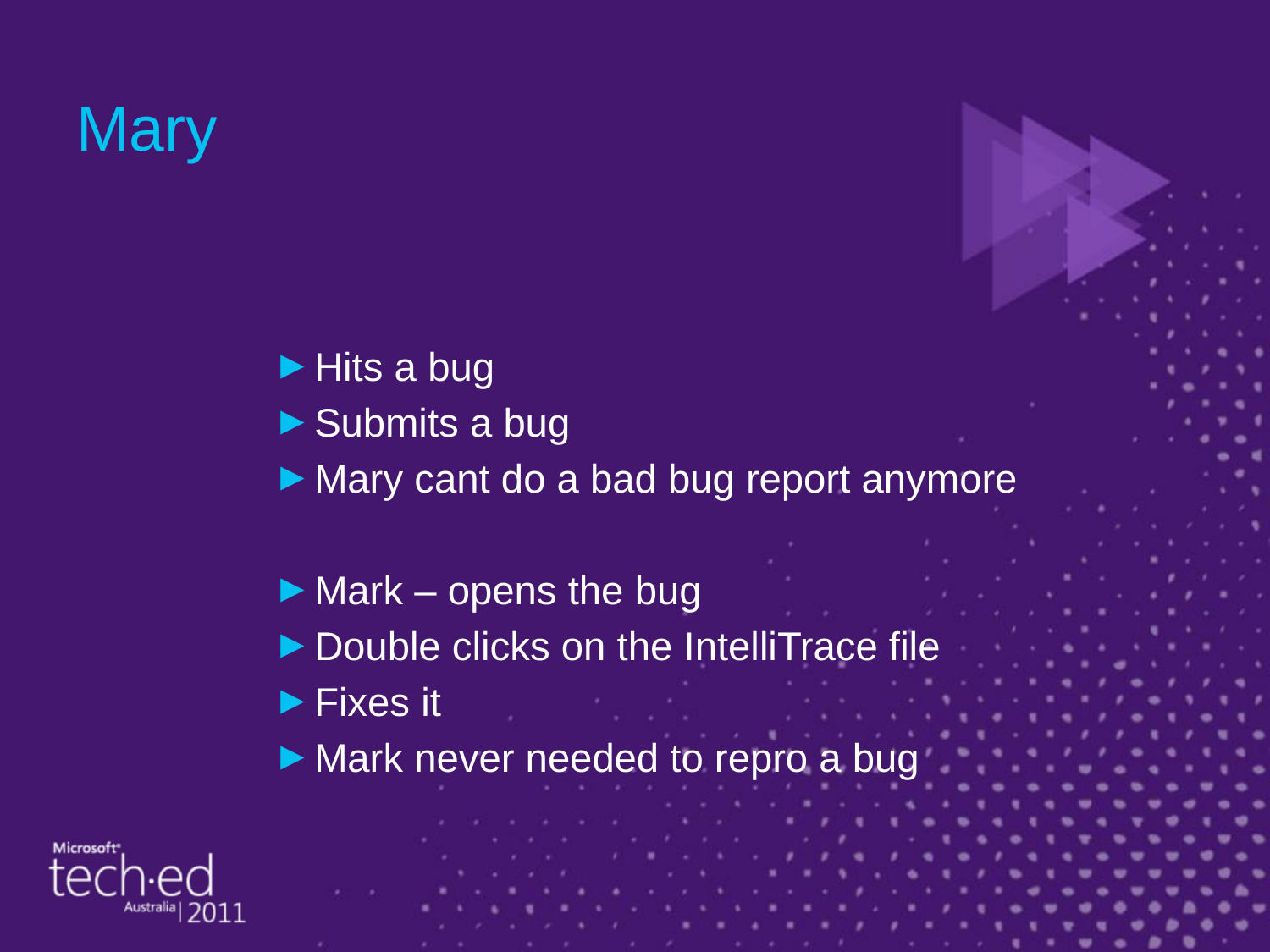

# Mary
Hits a bug
Submits a bug
Mary cant do a bad bug report anymore

Mark – opens the bug
Double clicks on the IntelliTrace file
Fixes it
Mark never needed to repro a bug